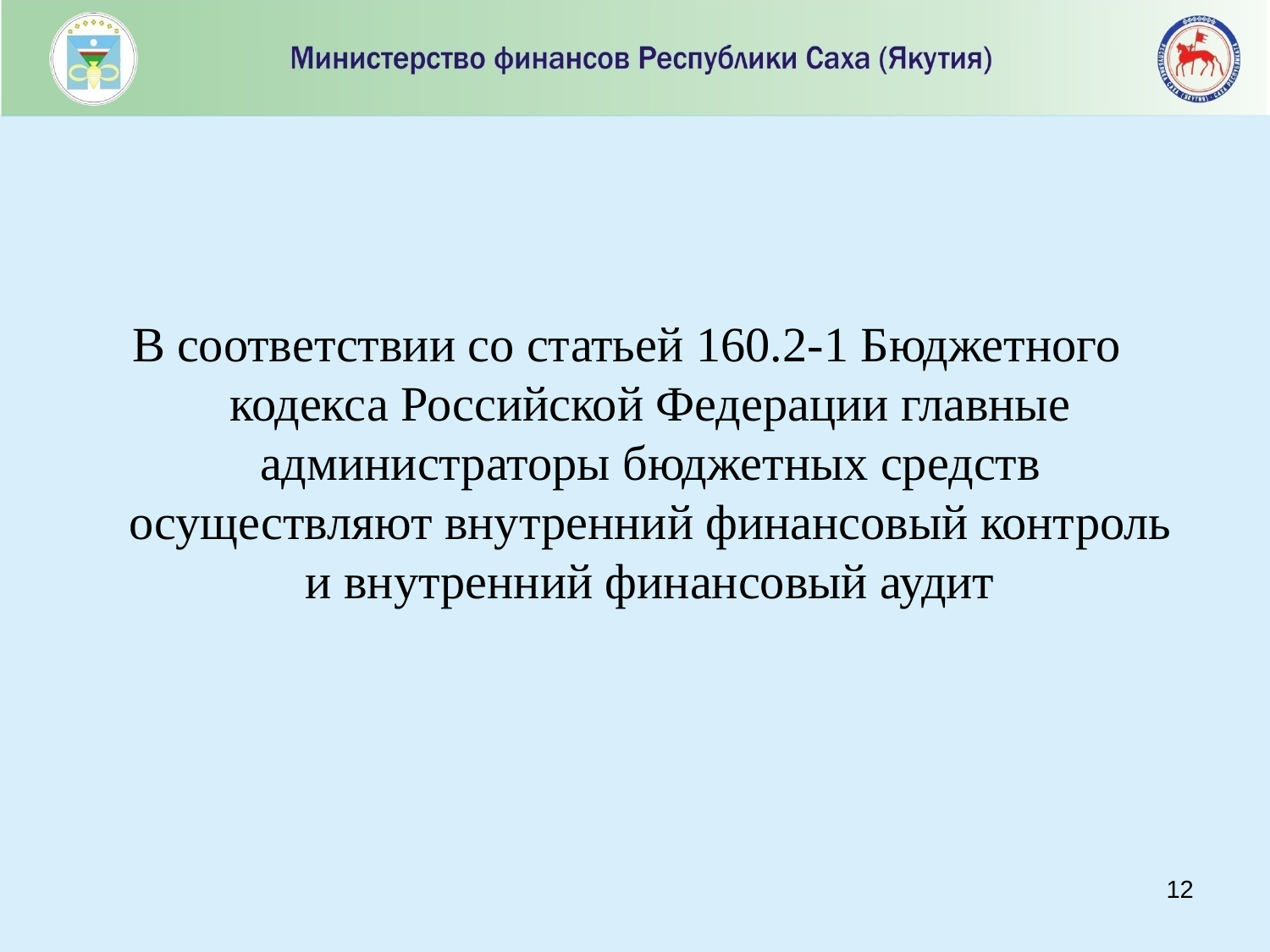

#
В соответствии со статьей 160.2-1 Бюджетного кодекса Российской Федерации главные администраторы бюджетных средств осуществляют внутренний финансовый контроль и внутренний финансовый аудит
12